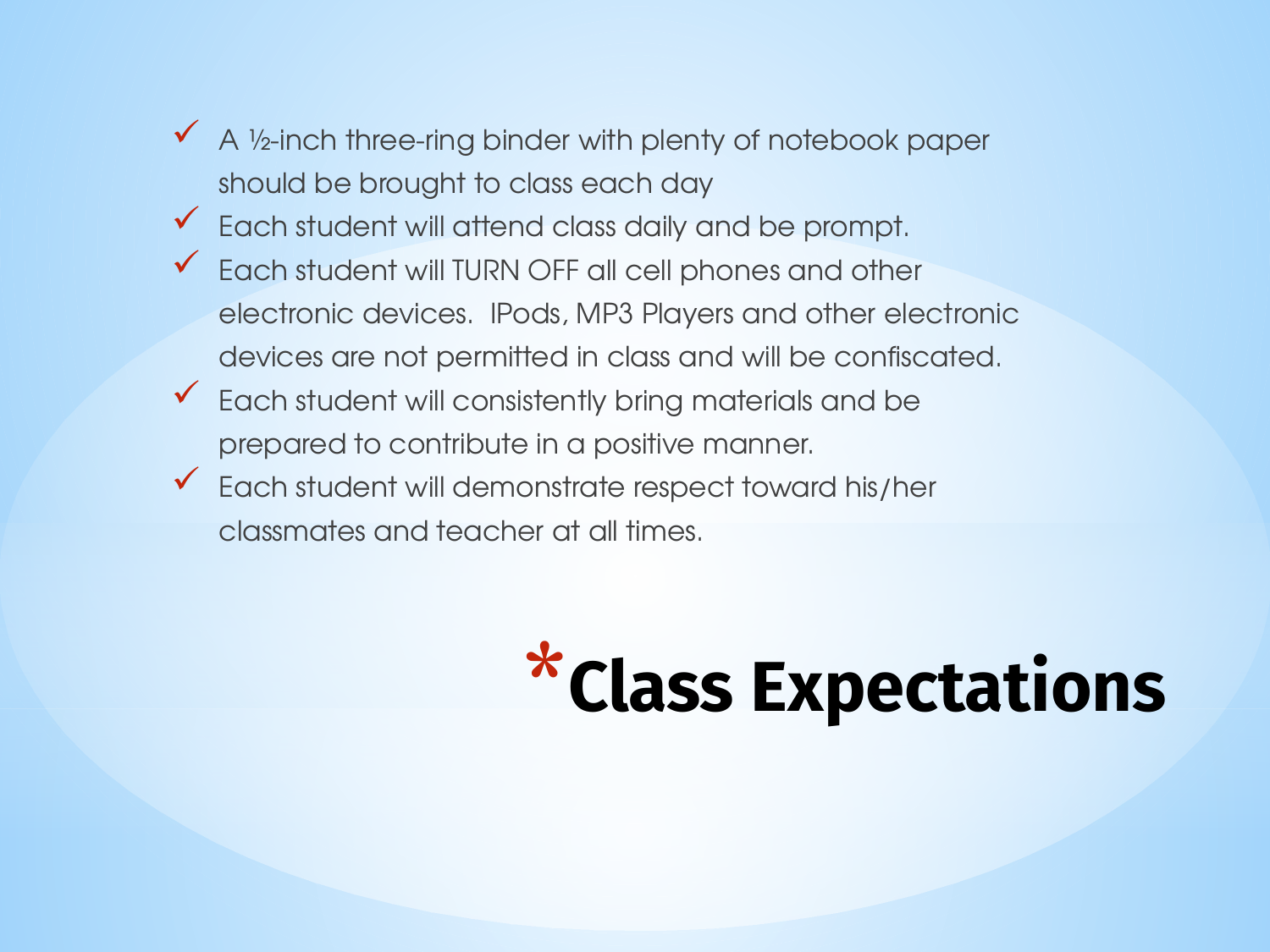

A ½-inch three-ring binder with plenty of notebook paper should be brought to class each day
Each student will attend class daily and be prompt.
Each student will TURN OFF all cell phones and other electronic devices.  IPods, MP3 Players and other electronic devices are not permitted in class and will be confiscated.
Each student will consistently bring materials and be prepared to contribute in a positive manner.
Each student will demonstrate respect toward his/her classmates and teacher at all times.

# Class Expectations